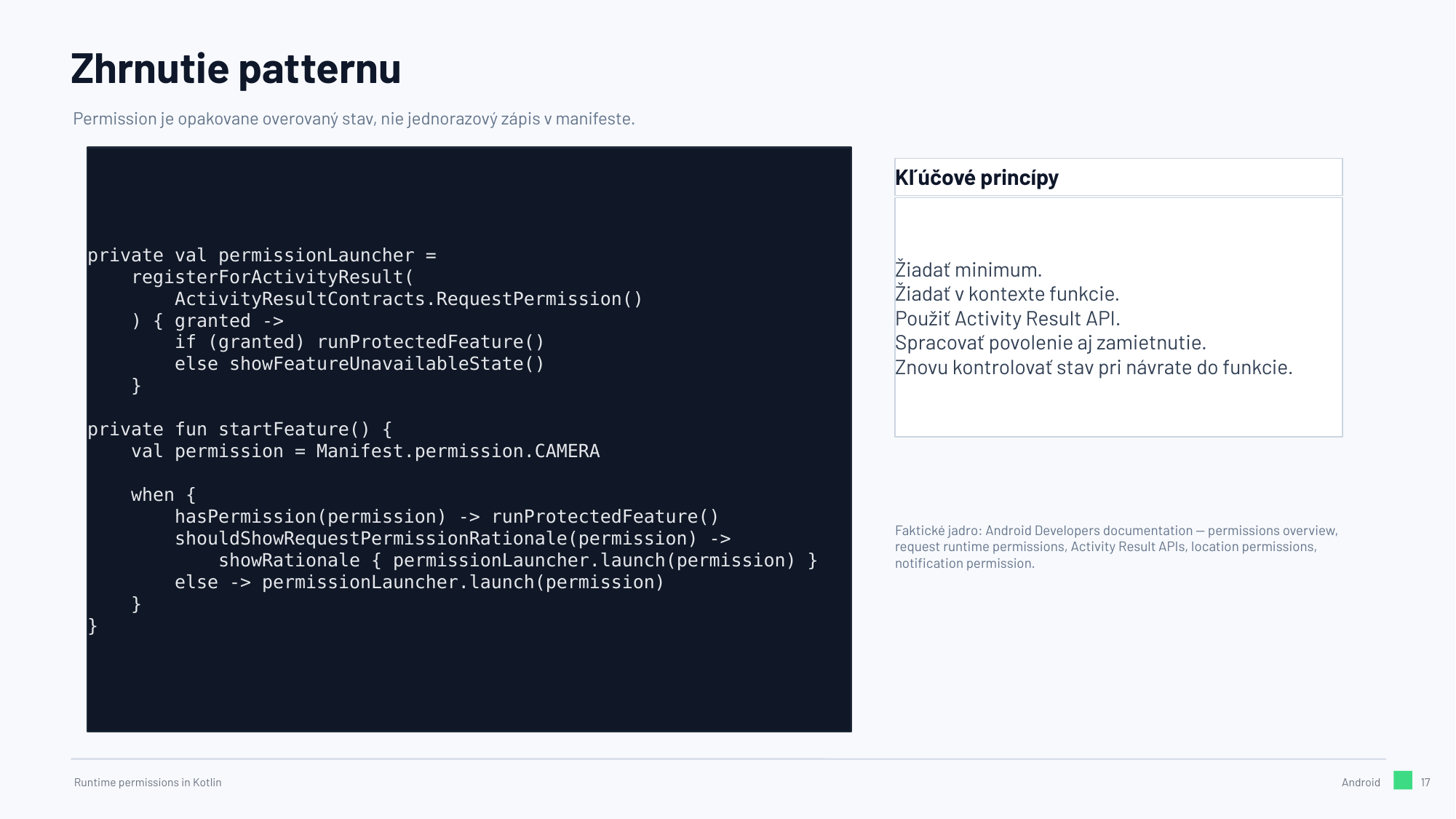

Zhrnutie patternu
Permission je opakovane overovaný stav, nie jednorazový zápis v manifeste.
private val permissionLauncher =
    registerForActivityResult(
        ActivityResultContracts.RequestPermission()
    ) { granted ->
        if (granted) runProtectedFeature()
        else showFeatureUnavailableState()
    }

private fun startFeature() {
    val permission = Manifest.permission.CAMERA

    when {
        hasPermission(permission) -> runProtectedFeature()
        shouldShowRequestPermissionRationale(permission) ->
            showRationale { permissionLauncher.launch(permission) }
        else -> permissionLauncher.launch(permission)
    }
}
Kľúčové princípy
Žiadať minimum.
Žiadať v kontexte funkcie.
Použiť Activity Result API.
Spracovať povolenie aj zamietnutie.
Znovu kontrolovať stav pri návrate do funkcie.
Faktické jadro: Android Developers documentation — permissions overview, request runtime permissions, Activity Result APIs, location permissions, notification permission.
17